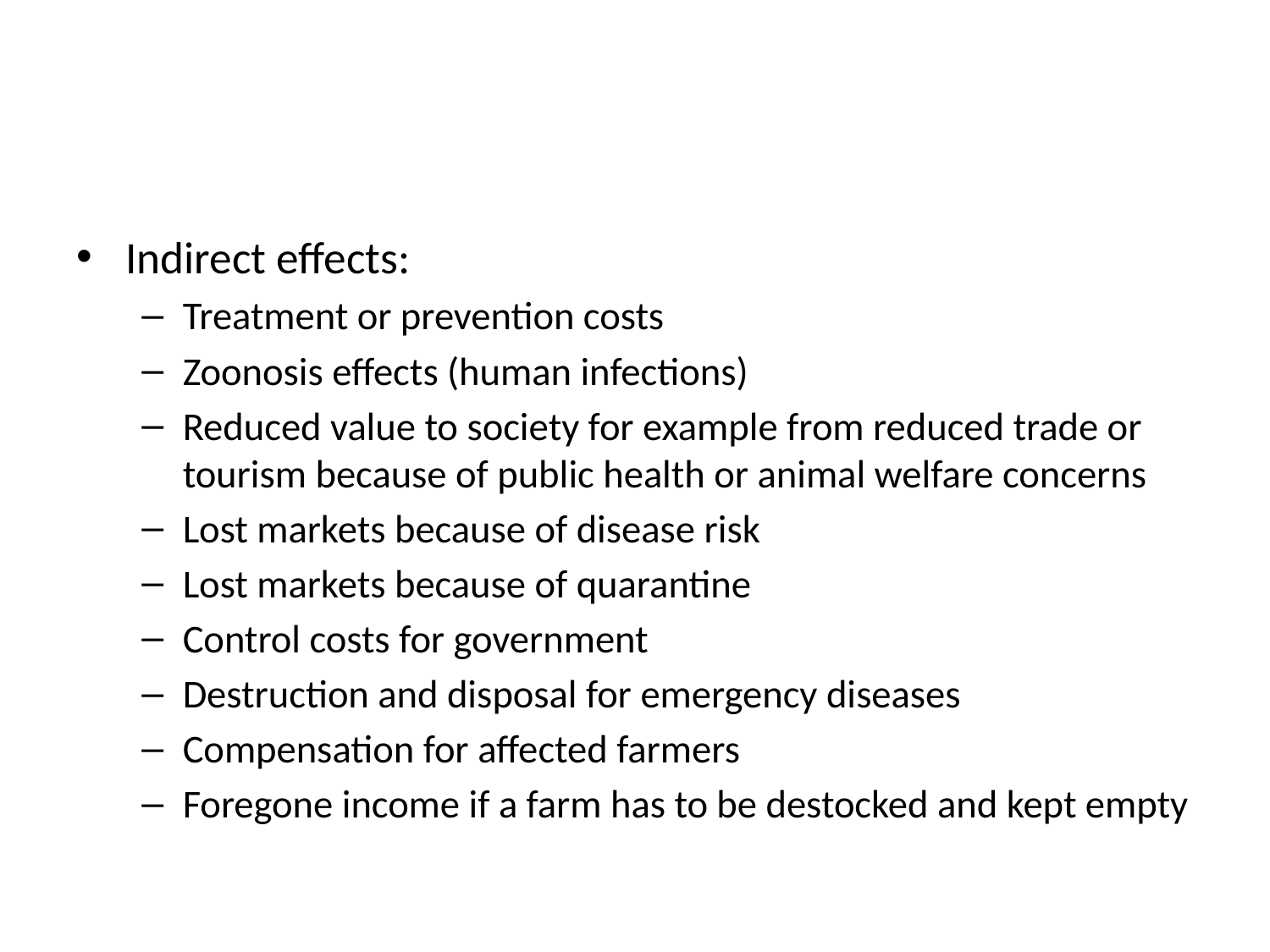

#
Indirect effects:
Treatment or prevention costs
Zoonosis effects (human infections)
Reduced value to society for example from reduced trade or tourism because of public health or animal welfare concerns
Lost markets because of disease risk
Lost markets because of quarantine
Control costs for government
Destruction and disposal for emergency diseases
Compensation for affected farmers
Foregone income if a farm has to be destocked and kept empty